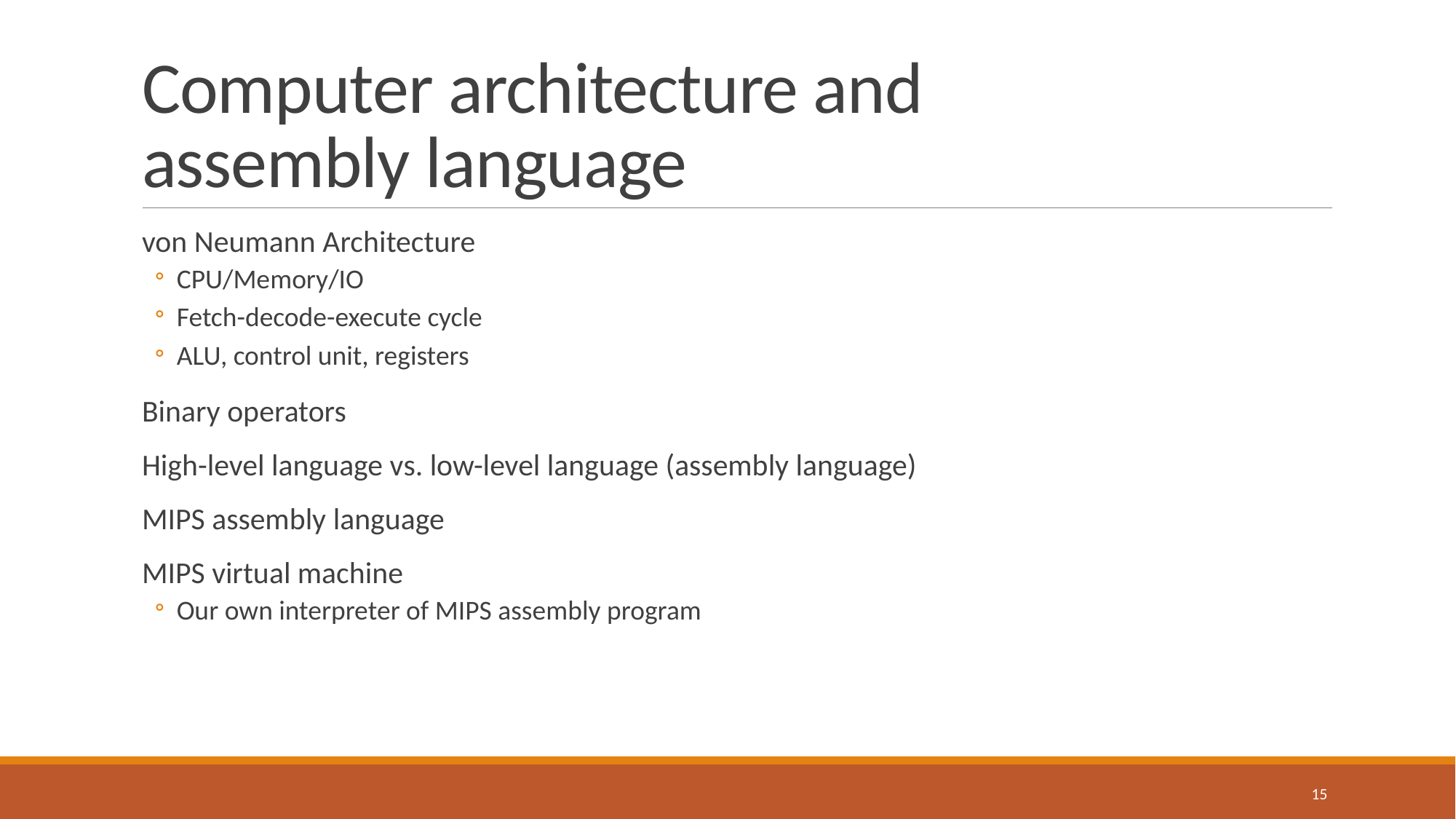

# Computer architecture and assembly language
von Neumann Architecture
CPU/Memory/IO
Fetch-decode-execute cycle
ALU, control unit, registers
Binary operators
High-level language vs. low-level language (assembly language)
MIPS assembly language
MIPS virtual machine
Our own interpreter of MIPS assembly program

15